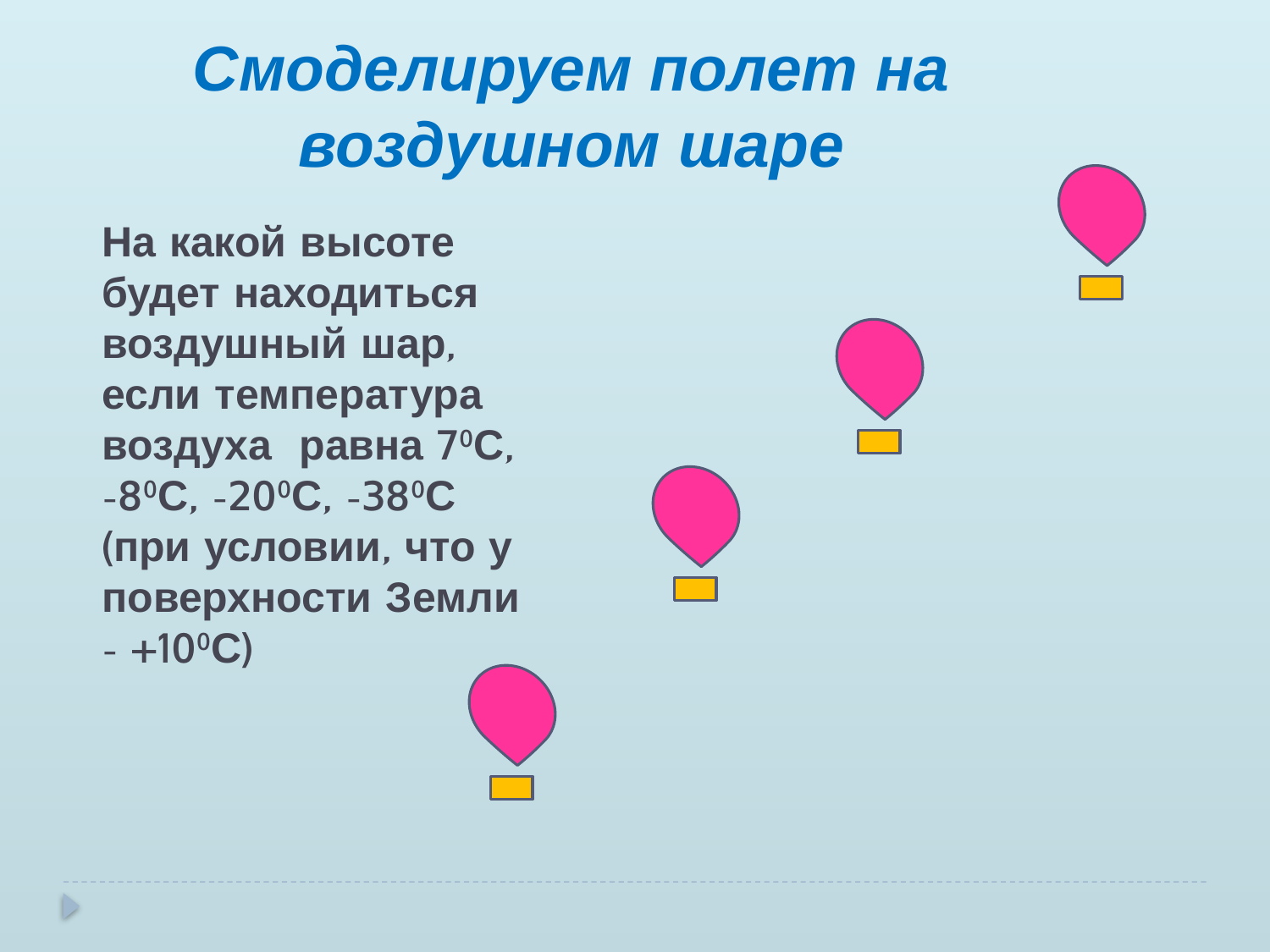

Смоделируем полет на воздушном шаре

На какой высоте будет находиться воздушный шар, если температура воздуха  равна 70С, -80С, -200С, -380С
(при условии, что у поверхности Земли - +100С)